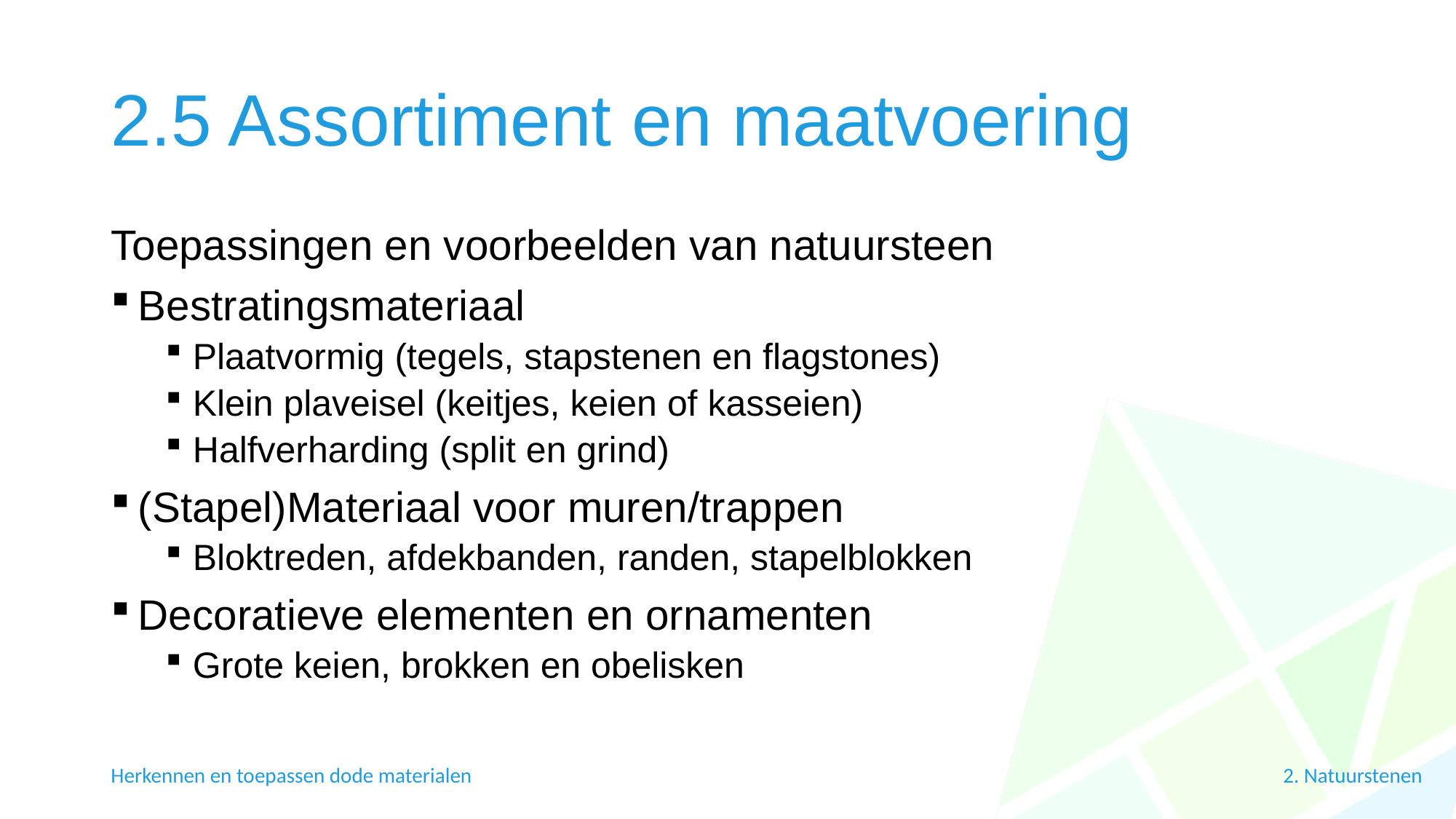

# 2.5 Assortiment en maatvoering
Toepassingen en voorbeelden van natuursteen
Bestratingsmateriaal
Plaatvormig (tegels, stapstenen en flagstones)
Klein plaveisel (keitjes, keien of kasseien)
Halfverharding (split en grind)
(Stapel)Materiaal voor muren/trappen
Bloktreden, afdekbanden, randen, stapelblokken
Decoratieve elementen en ornamenten
Grote keien, brokken en obelisken

Herkennen en toepassen dode materialen
2. Natuurstenen